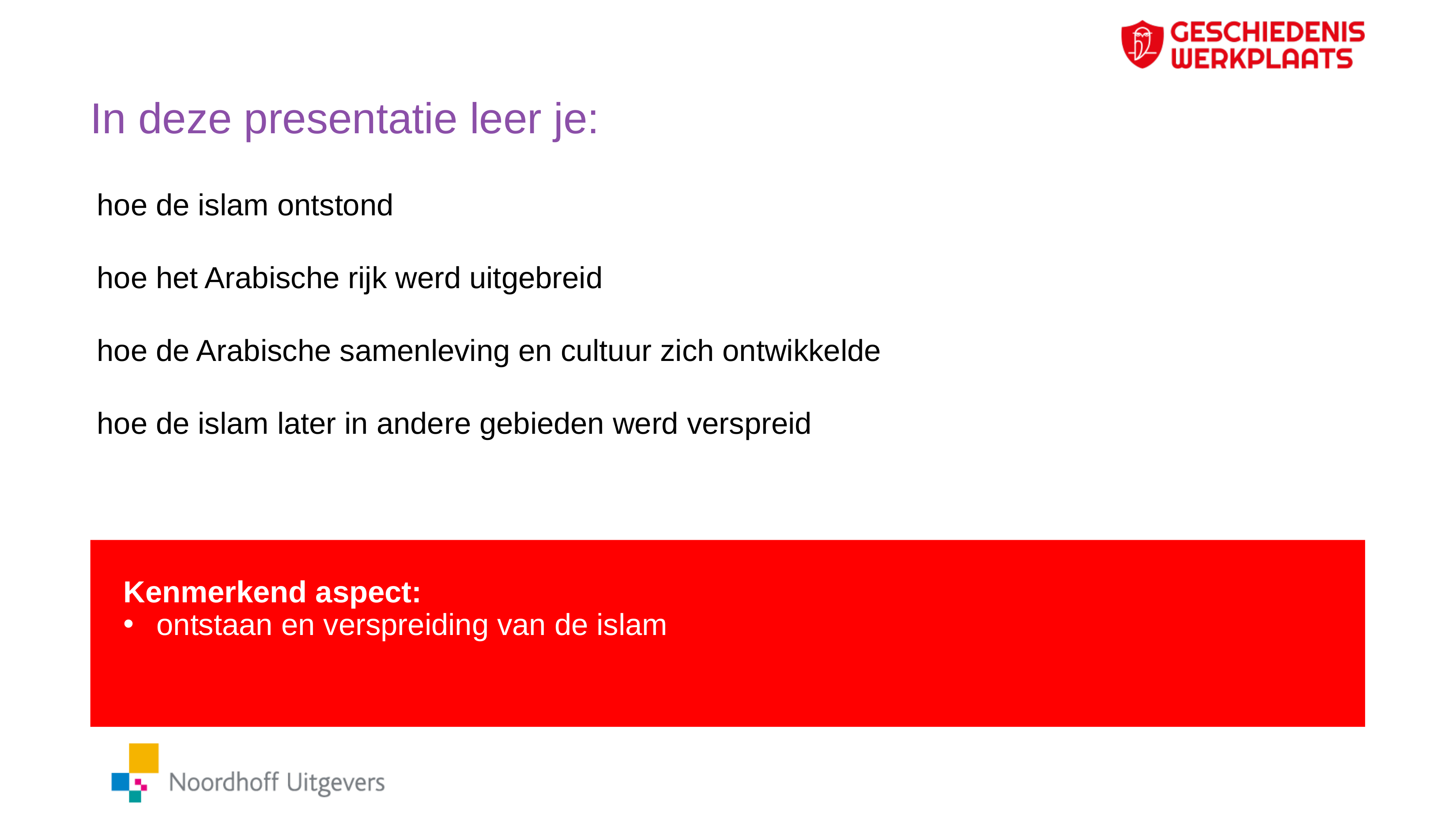

# In deze presentatie leer je:
hoe de islam ontstond

hoe het Arabische rijk werd uitgebreid

hoe de Arabische samenleving en cultuur zich ontwikkelde

hoe de islam later in andere gebieden werd verspreid

Kenmerkend aspect:
ontstaan en verspreiding van de islam